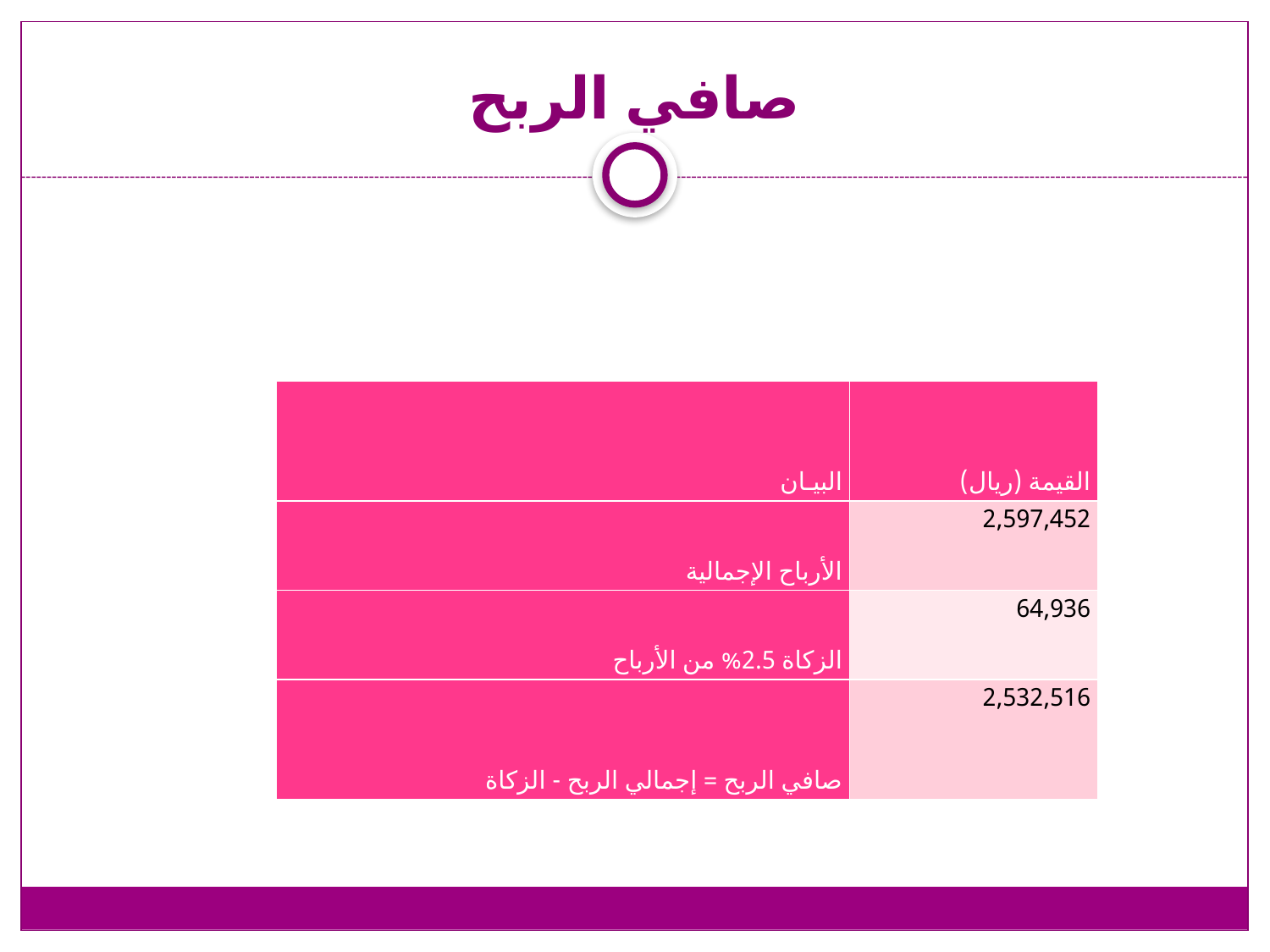

# صافي الربح
| البيـان | القيمة (ريال) |
| --- | --- |
| الأرباح الإجمالية | 2,597,452 |
| الزكاة 2.5% من الأرباح | 64,936 |
| صافي الربح = إجمالي الربح - الزكاة | 2,532,516 |